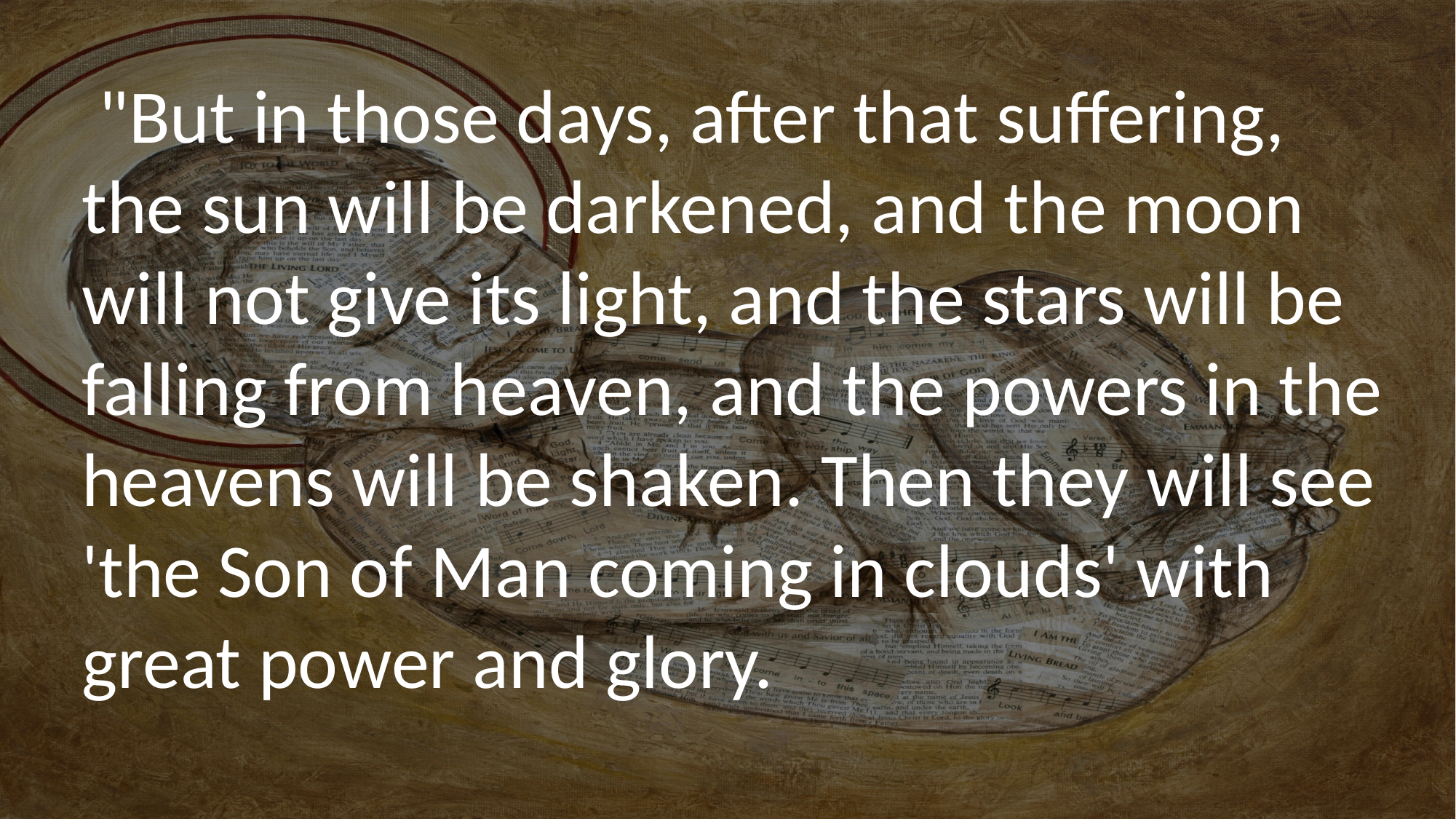

"But in those days, after that suffering, the sun will be darkened, and the moon will not give its light, and the stars will be falling from heaven, and the powers in the heavens will be shaken. Then they will see 'the Son of Man coming in clouds' with great power and glory.